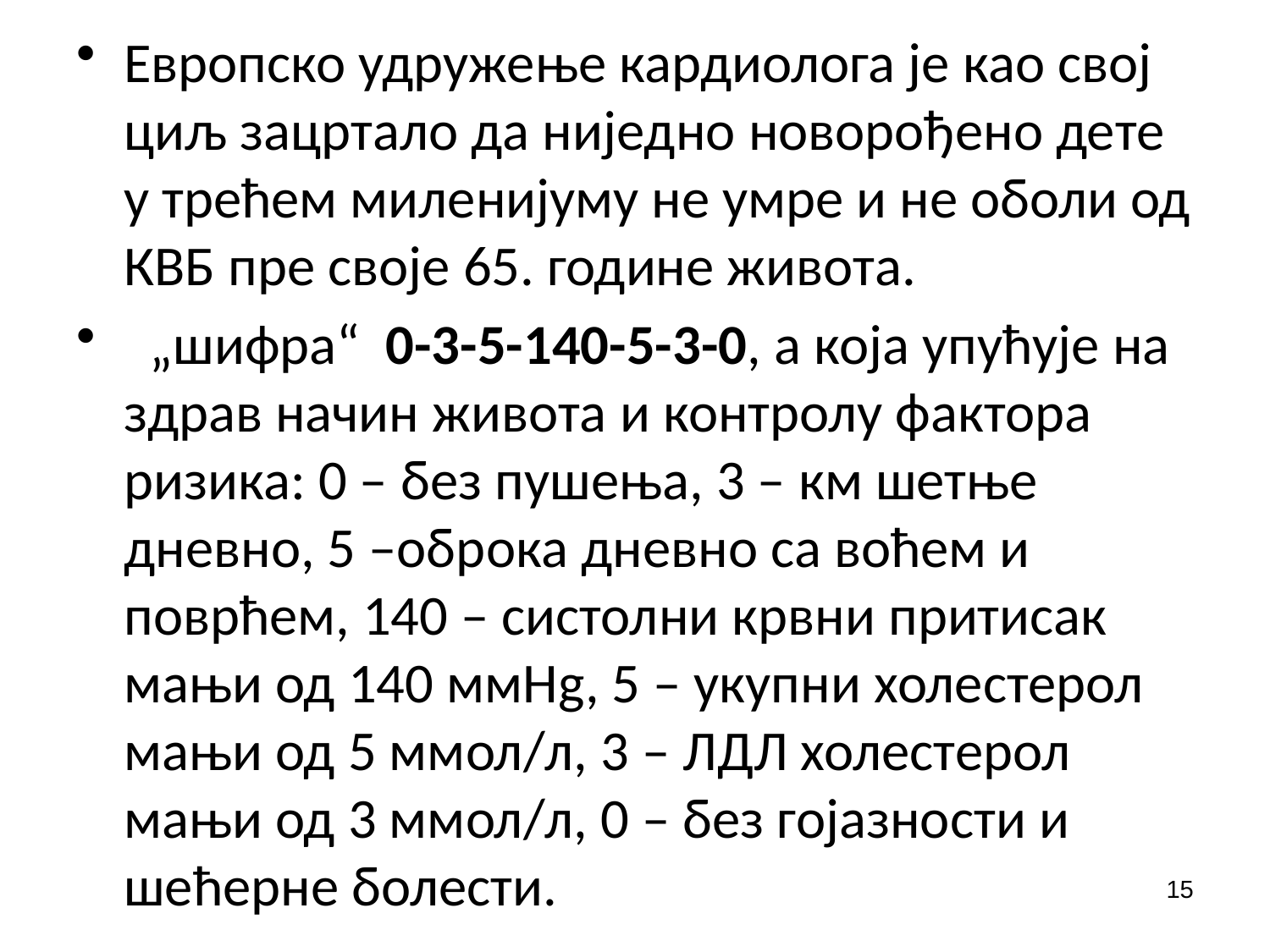

Европско удружење кардиолога је као свој циљ зацртало да ниједно новорођено дете у трећем миленијуму не умре и не оболи од КВБ пре своје 65. године живота.
  „шифра“  0-3-5-140-5-3-0, а која упућује на здрав начин живота и контролу фактора ризика: 0 – без пушења, 3 – км шетње дневно, 5 –оброка дневно са воћем и поврћем, 140 – систолни крвни притисак мањи од 140 ммHg, 5 – укупни холестерол мањи од 5 ммол/л, 3 – ЛДЛ холестерол мањи од 3 ммол/л, 0 – без гојазности и шећерне болести.

15